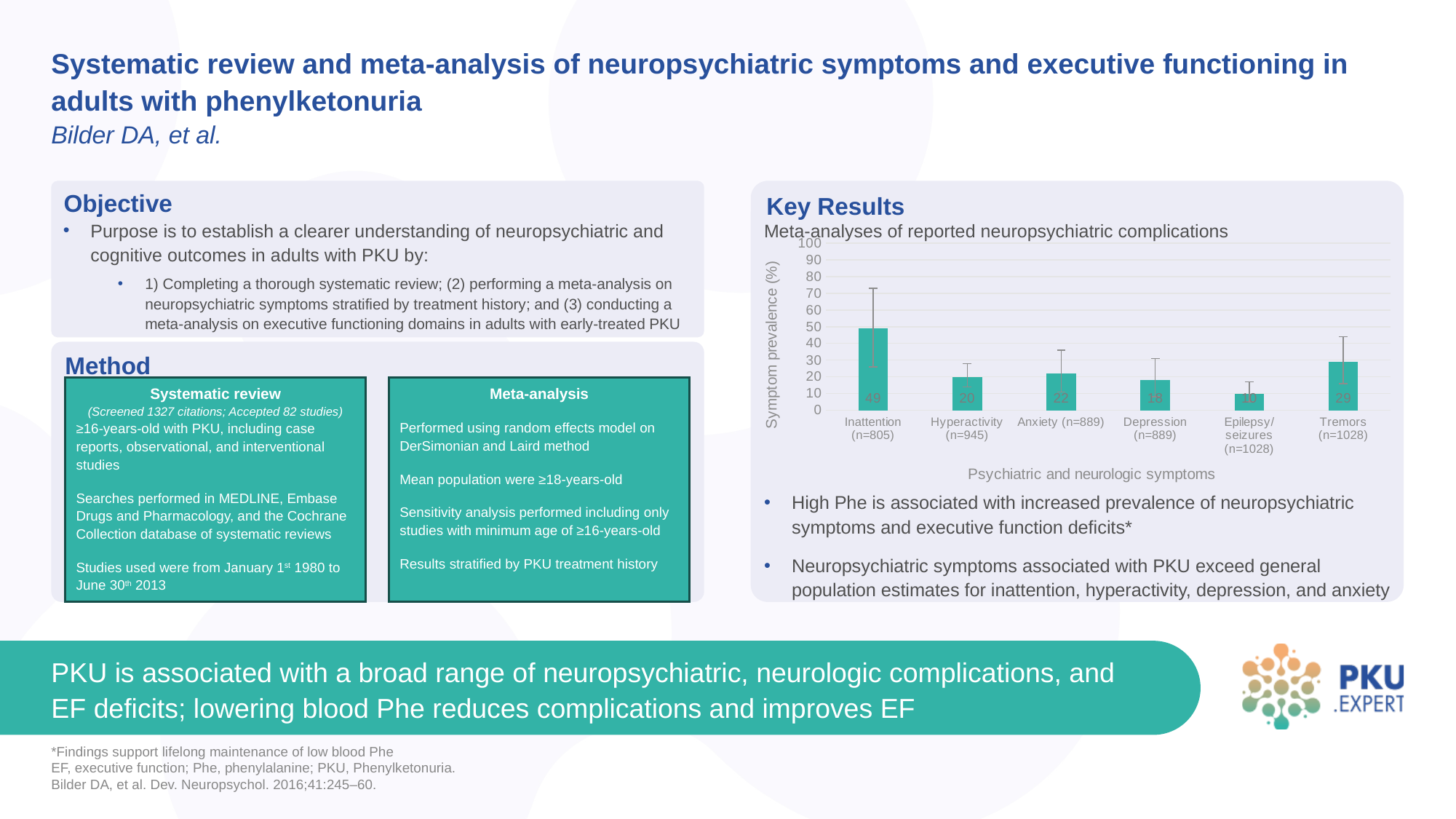

# Systematic review and meta-analysis of neuropsychiatric symptoms and executive functioning in adults with phenylketonuria Bilder DA, et al.
Meta-analyses of reported neuropsychiatric complications

Purpose is to establish a clearer understanding of neuropsychiatric and cognitive outcomes in adults with PKU by:
1) Completing a thorough systematic review; (2) performing a meta-analysis on neuropsychiatric symptoms stratified by treatment history; and (3) conducting a meta-analysis on executive functioning domains in adults with early-treated PKU

### Chart

| Category |  |
|---|---|
| Inattention (n=805) | 49.0 |
| Hyperactivity (n=945) | 20.0 |
| Anxiety (n=889) | 22.0 |
| Depression (n=889) | 18.0 |
| Epilepsy/seizures (n=1028) | 10.0 |
| Tremors (n=1028) | 29.0 |
Systematic review
(Screened 1327 citations; Accepted 82 studies)
≥16-years-old with PKU, including case reports, observational, and interventional studies
Searches performed in MEDLINE, Embase Drugs and Pharmacology, and the Cochrane Collection database of systematic reviews
Studies used were from January 1st 1980 to June 30th 2013
Meta-analysis
Performed using random effects model on DerSimonian and Laird method
Mean population were ≥18-years-old
Sensitivity analysis performed including only studies with minimum age of ≥16-years-old
Results stratified by PKU treatment history
High Phe is associated with increased prevalence of neuropsychiatric symptoms and executive function deficits*
Neuropsychiatric symptoms associated with PKU exceed general population estimates for inattention, hyperactivity, depression, and anxiety

PKU is associated with a broad range of neuropsychiatric, neurologic complications, and EF deficits; lowering blood Phe reduces complications and improves EF
*Findings support lifelong maintenance of low blood Phe
EF, executive function; Phe, phenylalanine; PKU, Phenylketonuria.
Bilder DA, et al. Dev. Neuropsychol. 2016;41:245–60.